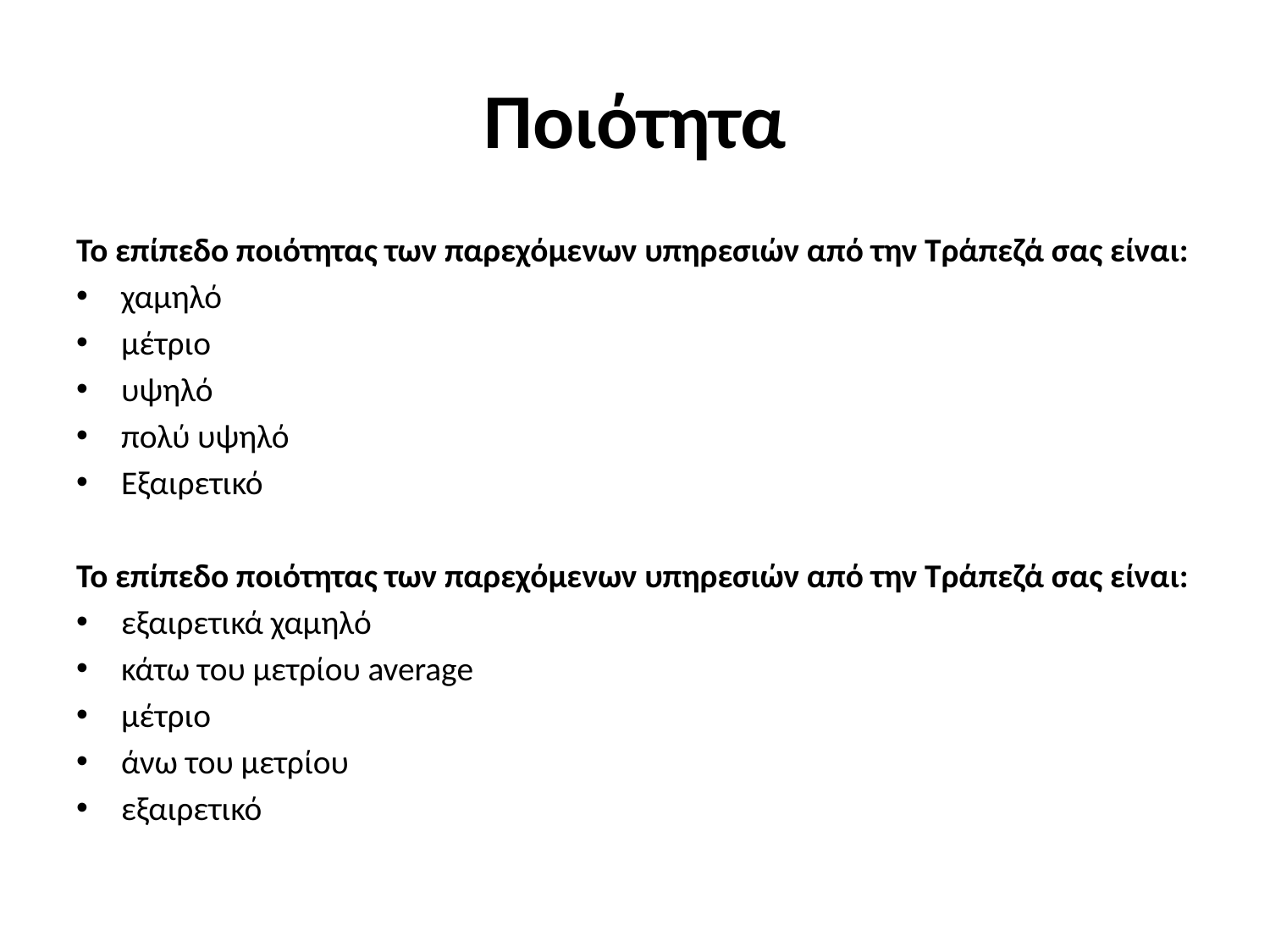

# Ποιότητα
Το επίπεδο ποιότητας των παρεχόμενων υπηρεσιών από την Τράπεζά σας είναι:
χαμηλό
μέτριο
υψηλό
πολύ υψηλό
Εξαιρετικό

Το επίπεδο ποιότητας των παρεχόμενων υπηρεσιών από την Τράπεζά σας είναι:
εξαιρετικά χαμηλό
κάτω του μετρίου average
μέτριο
άνω του μετρίου
εξαιρετικό